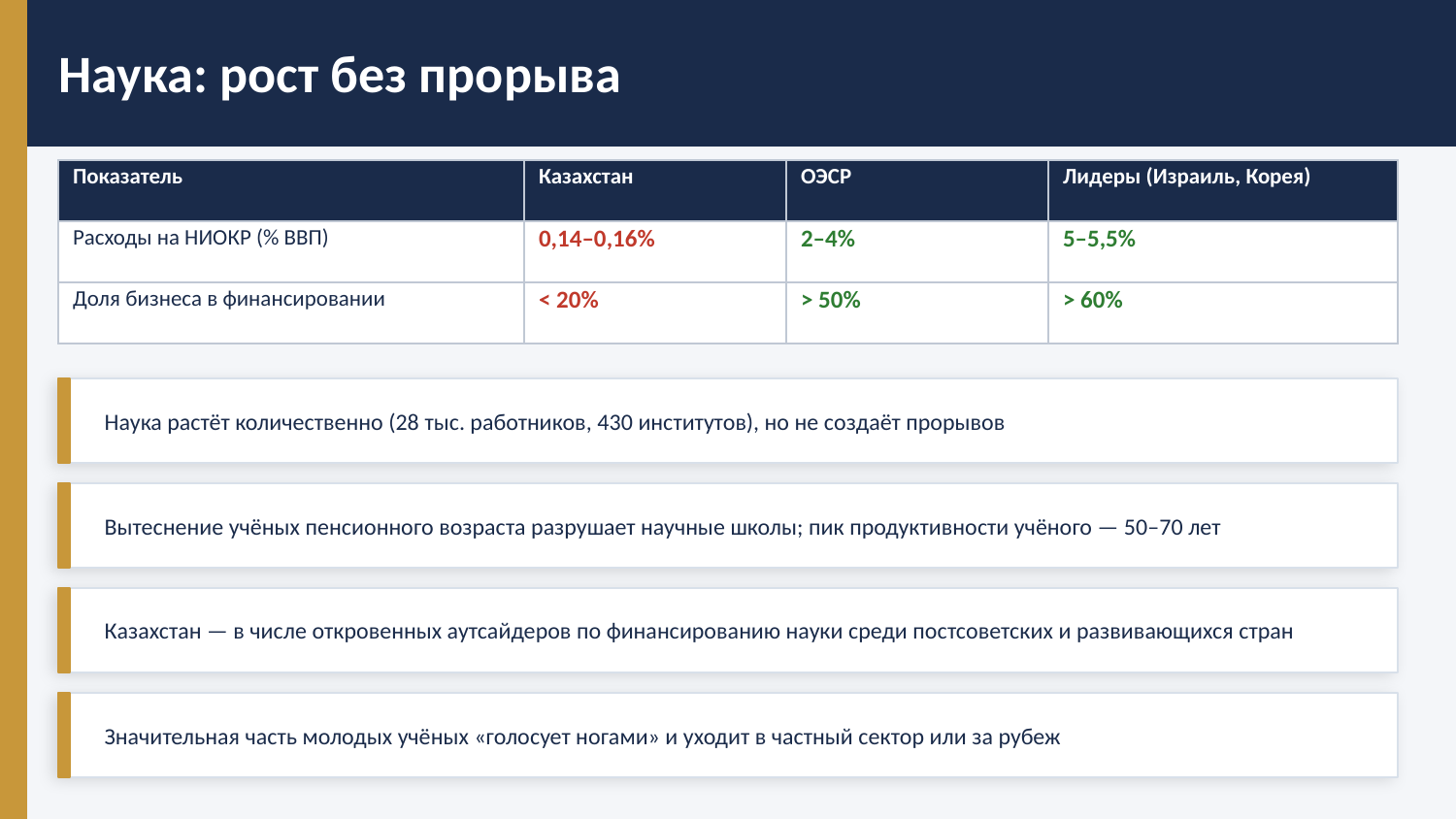

Наука: рост без прорыва
| Показатель | Казахстан | ОЭСР | Лидеры (Израиль, Корея) |
| --- | --- | --- | --- |
| Расходы на НИОКР (% ВВП) | 0,14–0,16% | 2–4% | 5–5,5% |
| Доля бизнеса в финансировании | < 20% | > 50% | > 60% |

Наука растёт количественно (28 тыс. работников, 430 институтов), но не создаёт прорывов

Вытеснение учёных пенсионного возраста разрушает научные школы; пик продуктивности учёного — 50–70 лет

Казахстан — в числе откровенных аутсайдеров по финансированию науки среди постсоветских и развивающихся стран

Значительная часть молодых учёных «голосует ногами» и уходит в частный сектор или за рубеж